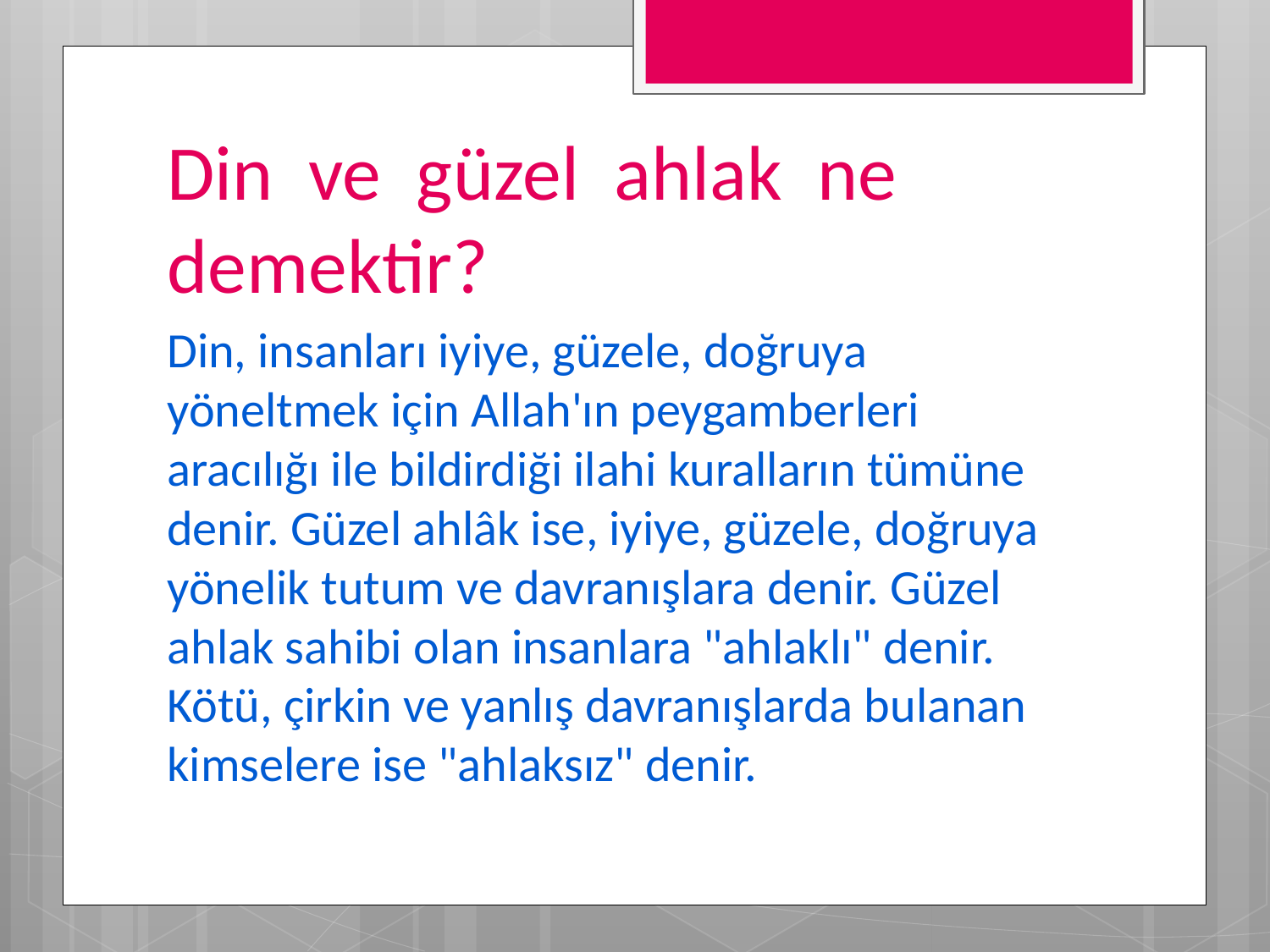

Din  ve  güzel  ahlak  ne demektir?
Din, insanları iyiye, güzele, doğruya yöneltmek için Allah'ın peygamberleri aracılığı ile bildirdiği ilahi kuralların tümüne denir. Güzel ahlâk ise, iyiye, güzele, doğruya yönelik tutum ve davranışlara denir. Güzel ahlak sahibi olan insanlara "ahlaklı" denir. Kötü, çirkin ve yanlış davranışlarda bulanan kimselere ise "ahlaksız" denir.